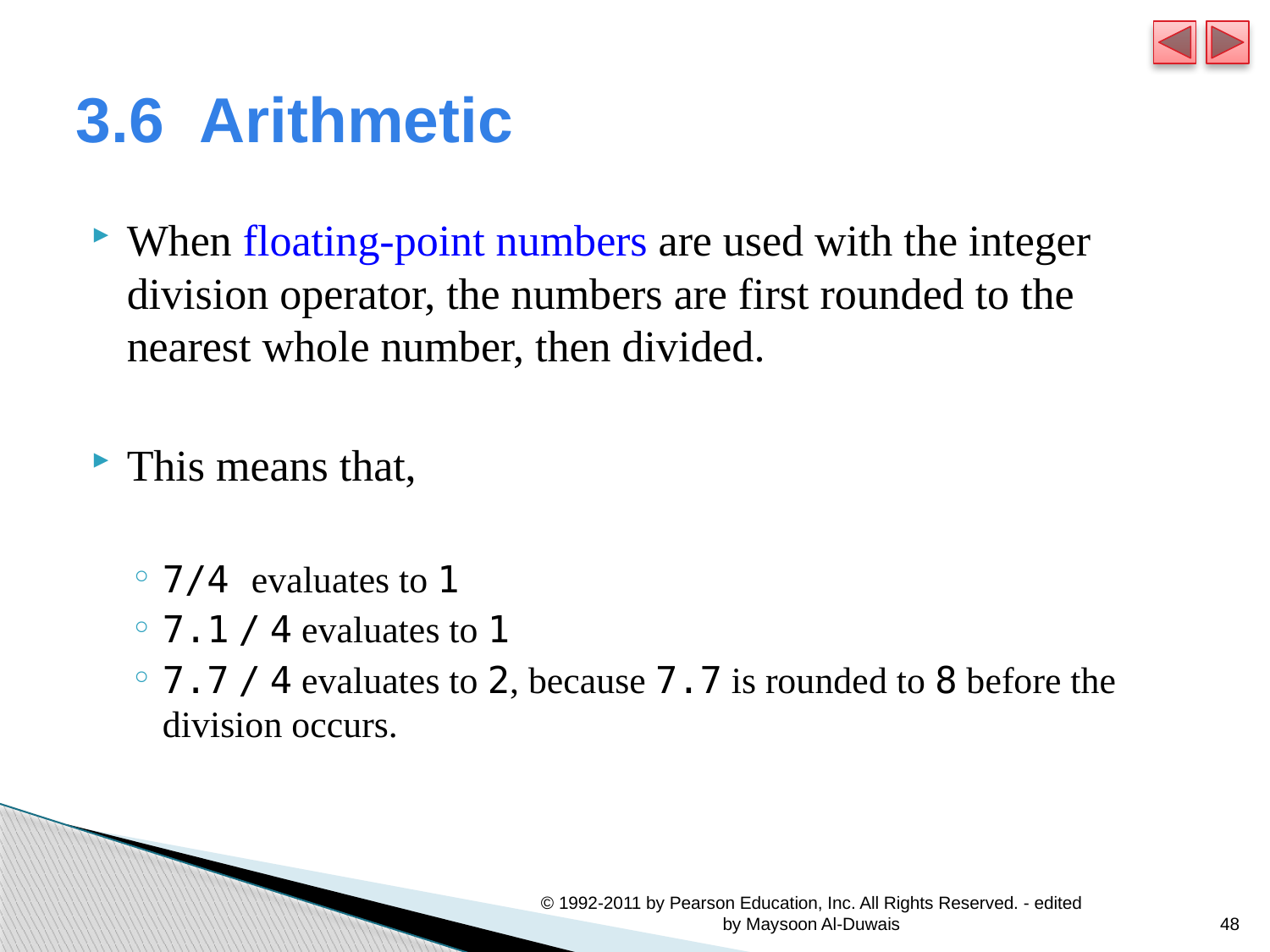

# 3.6  Arithmetic
When floating-point numbers are used with the integer division operator, the numbers are first rounded to the nearest whole number, then divided.

This means that,

7/4 evaluates to 1
7.1 / 4 evaluates to 1
7.7 / 4 evaluates to 2, because 7.7 is rounded to 8 before the division occurs.

© 1992-2011 by Pearson Education, Inc. All Rights Reserved. - edited by Maysoon Al-Duwais
48